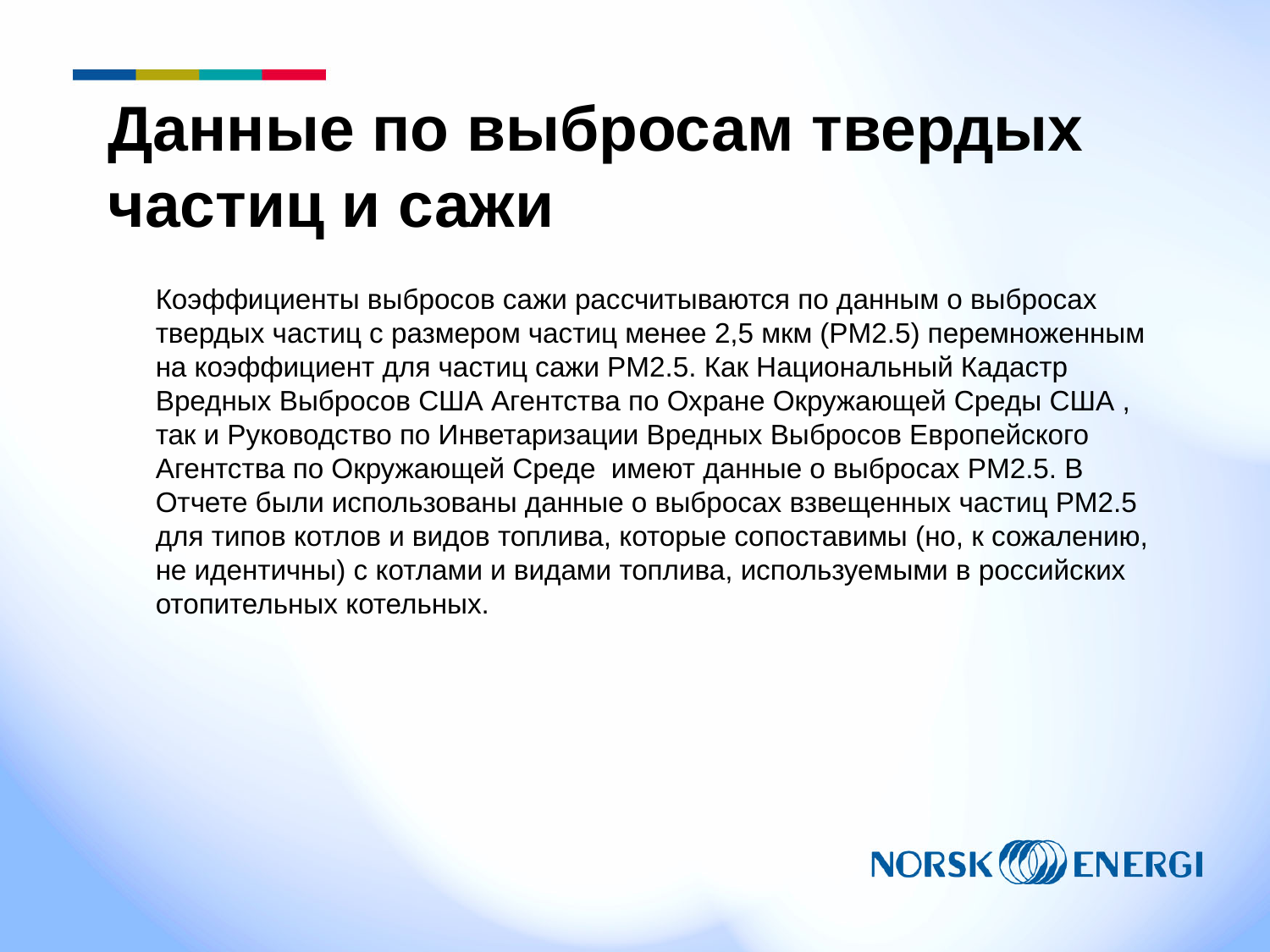

# Данные по выбросам твердых частиц и сажи
	Коэффициенты выбросов сажи рассчитываются по данным о выбросах твердых частиц с размером частиц менее 2,5 мкм (PM2.5) перемноженным на коэффициент для частиц сажи PM2.5. Как Национальный Кадастр Вредных Выбросов США Агентства по Охране Окружающей Среды США , так и Руководство по Инветаризации Вредных Выбросов Европейского Агентства по Окружающей Среде  имеют данные о выбросах PM2.5. В Отчете были использованы данные о выбросах взвещенных частиц PM2.5 для типов котлов и видов топлива, которые сопоставимы (но, к сожалению, не идентичны) с котлами и видами топлива, используемыми в российских отопительных котельных.